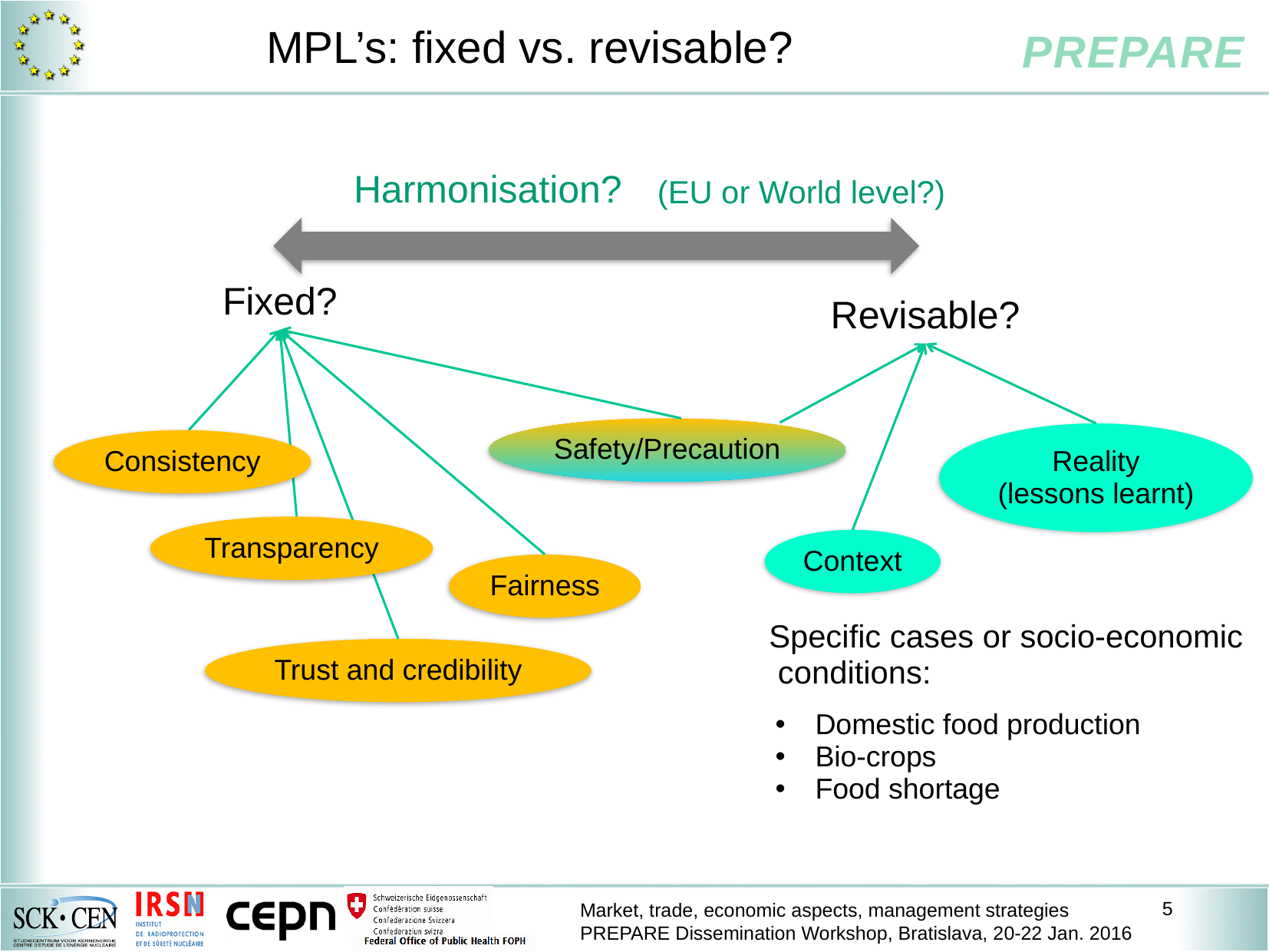

# MPL’s: fixed vs. revisable?
Harmonisation?
(EU or World level?)

Fixed?
Revisable?
Safety/Precaution
Consistency
Transparency
Fairness
Trust and credibility
Reality
(lessons learnt)
Context
Specific cases or socio-economic
 conditions:
Domestic food production
Bio-crops
Food shortage